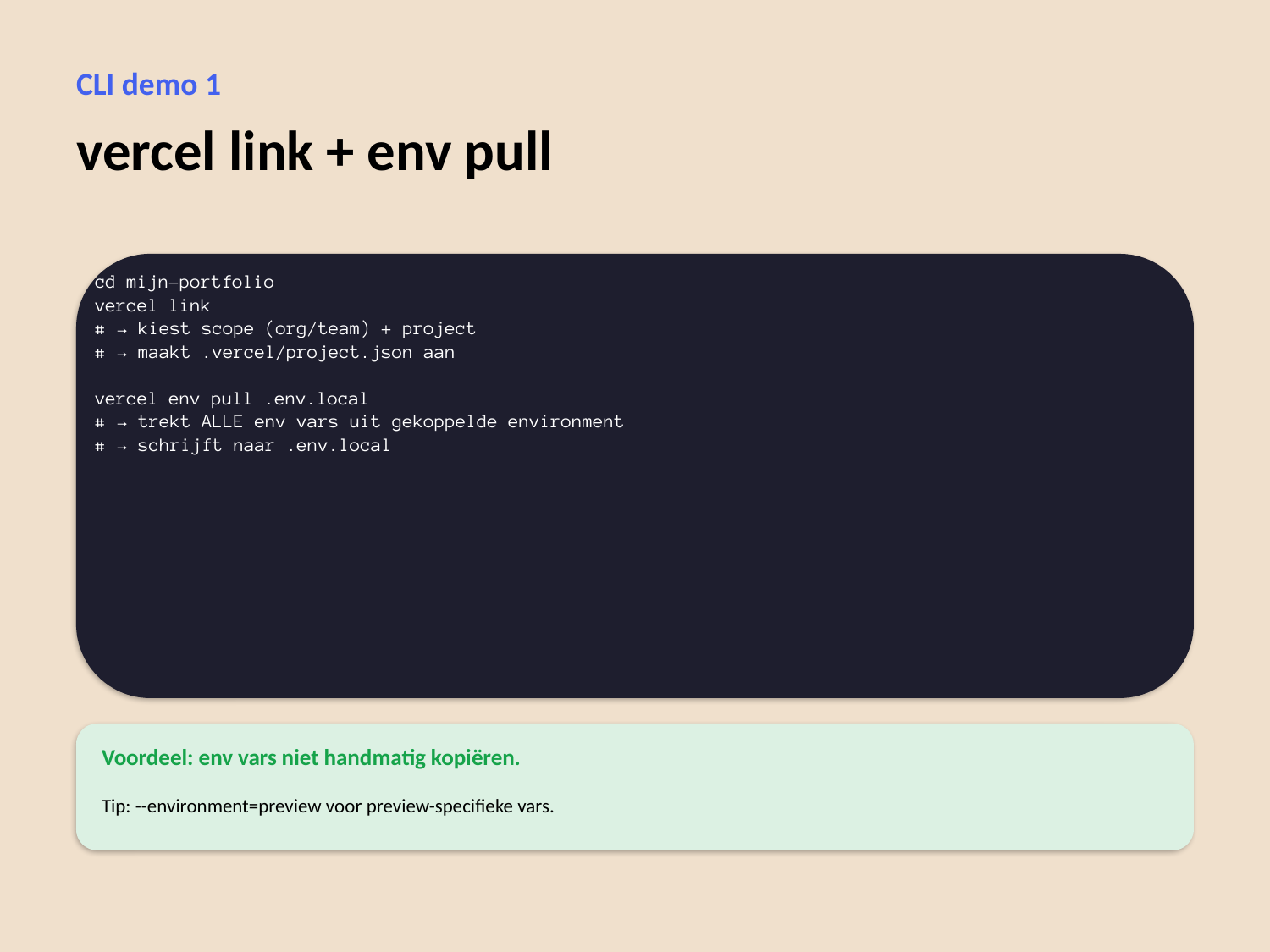

CLI demo 1
vercel link + env pull

cd mijn-portfolio
vercel link
# → kiest scope (org/team) + project
# → maakt .vercel/project.json aan

vercel env pull .env.local
# → trekt ALLE env vars uit gekoppelde environment
# → schrijft naar .env.local

Voordeel: env vars niet handmatig kopiëren.
Tip: --environment=preview voor preview-specifieke vars.